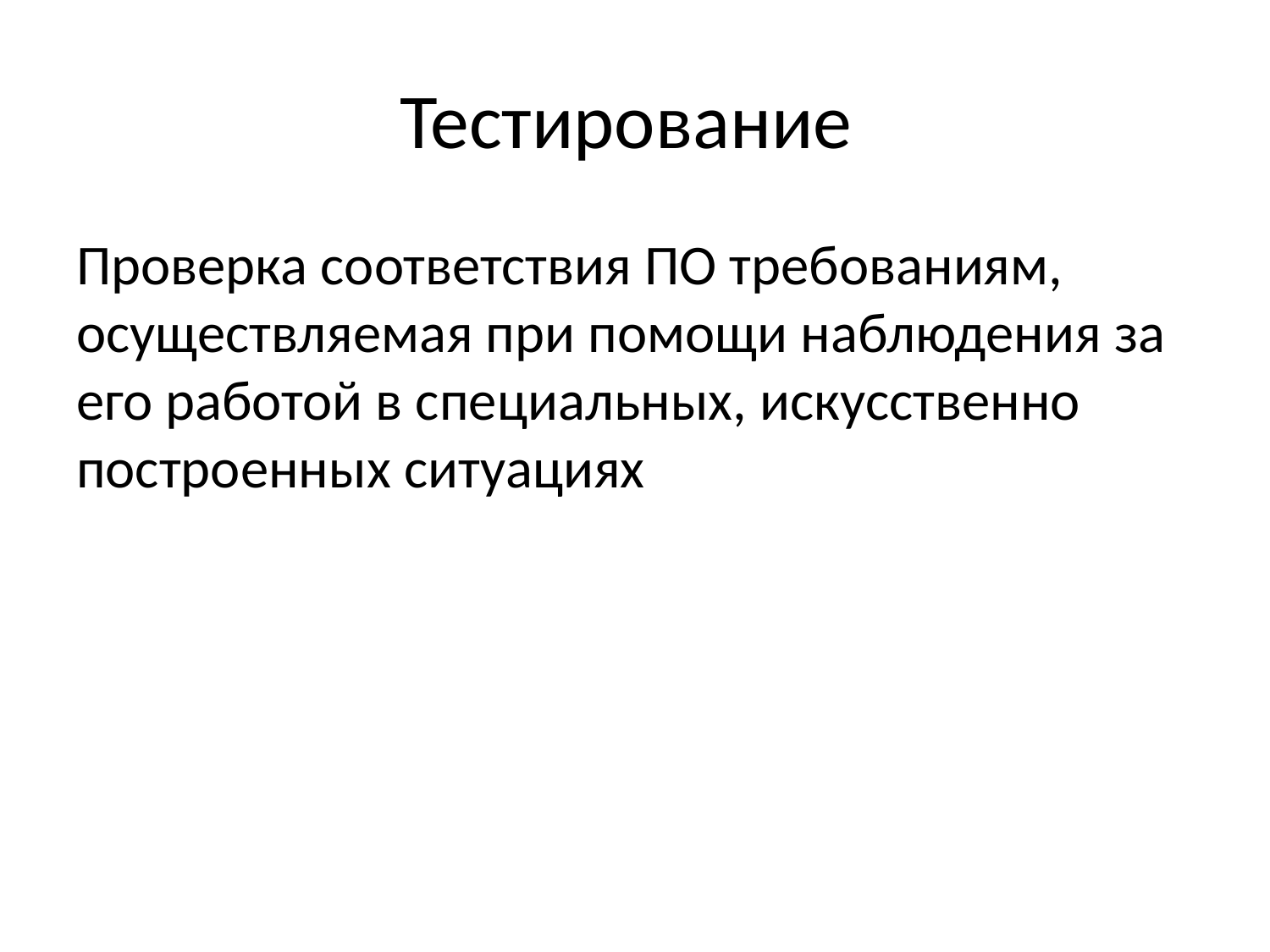

# Тестирование
Проверка соответствия ПО требованиям, осуществляемая при помощи наблюдения за его работой в специальных, искусственно построенных ситуациях